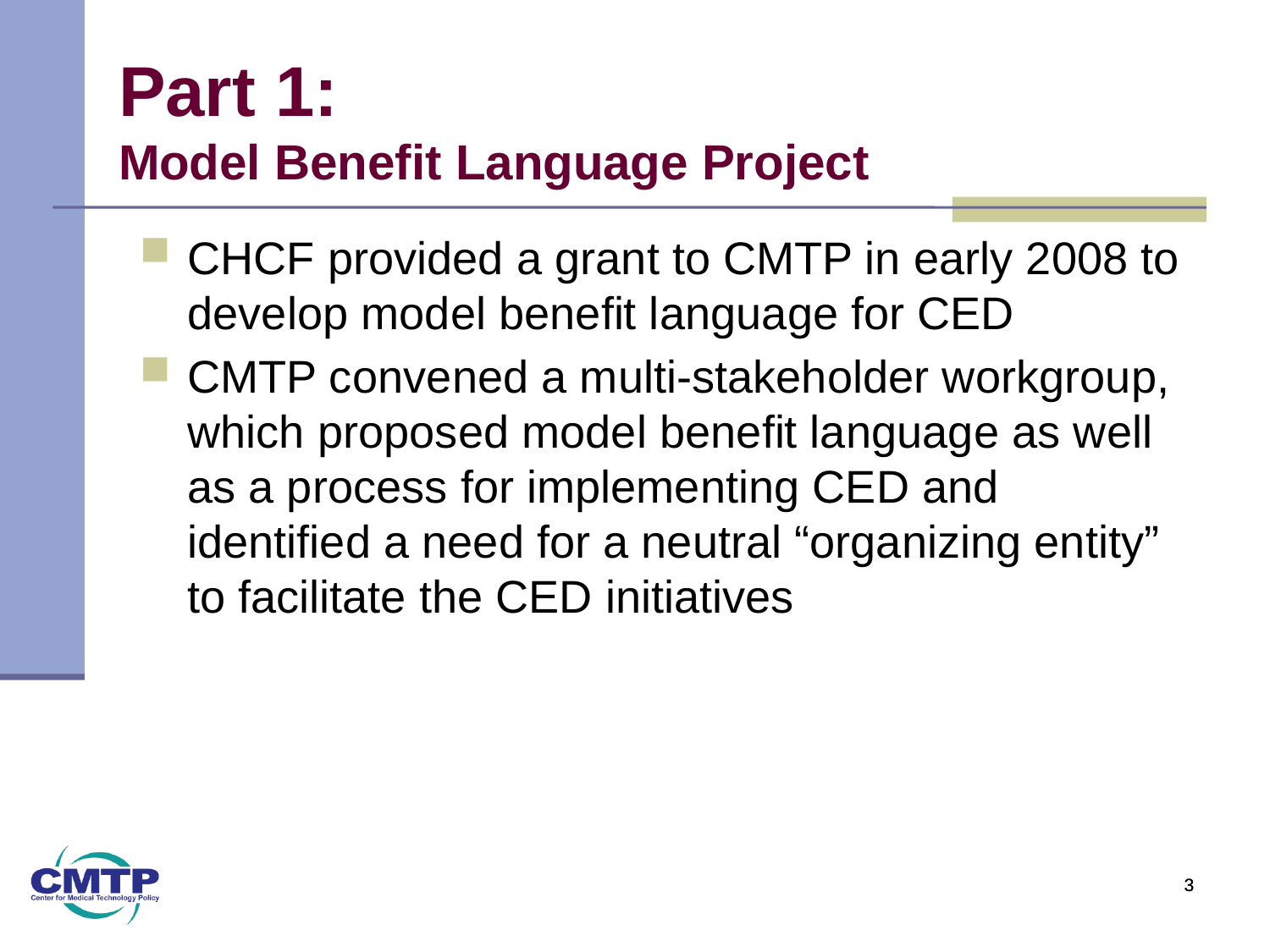

CHCF provided a grant to CMTP in early 2008 to develop model benefit language for CED
CMTP convened a multi-stakeholder workgroup, which proposed model benefit language as well as a process for implementing CED and identified a need for a neutral “organizing entity” to facilitate the CED initiatives
Part 1:
Model Benefit Language Project
3
3